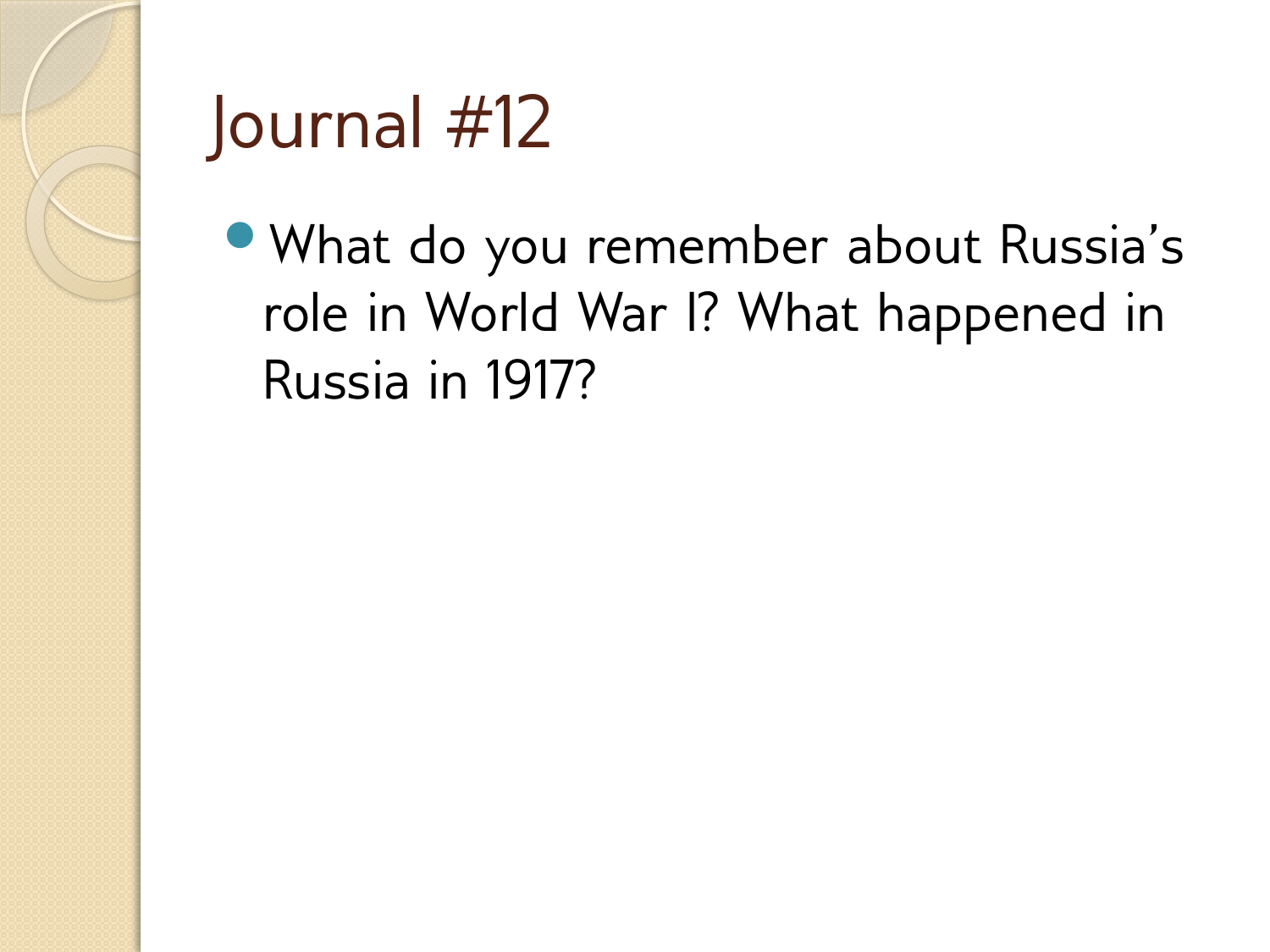

# Journal #12
What do you remember about Russia’s role in World War I? What happened in Russia in 1917?